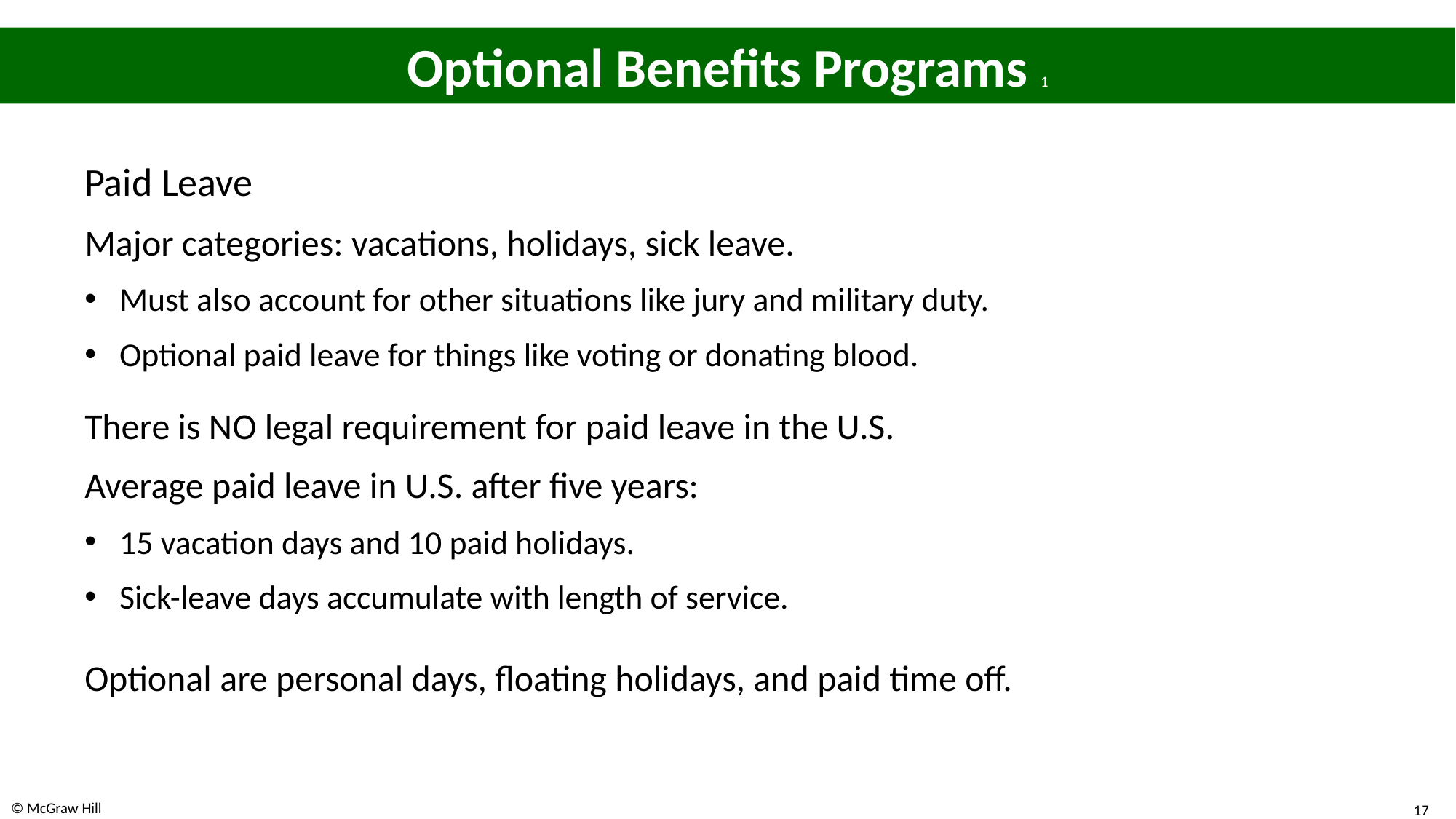

# Optional Benefits Programs 1
Paid Leave
Major categories: vacations, holidays, sick leave.
Must also account for other situations like jury and military duty.
Optional paid leave for things like voting or donating blood.
There is N O legal requirement for paid leave in the U.S.
Average paid leave in U.S. after five years:
15 vacation days and 10 paid holidays.
Sick-leave days accumulate with length of service.
Optional are personal days, floating holidays, and paid time off.